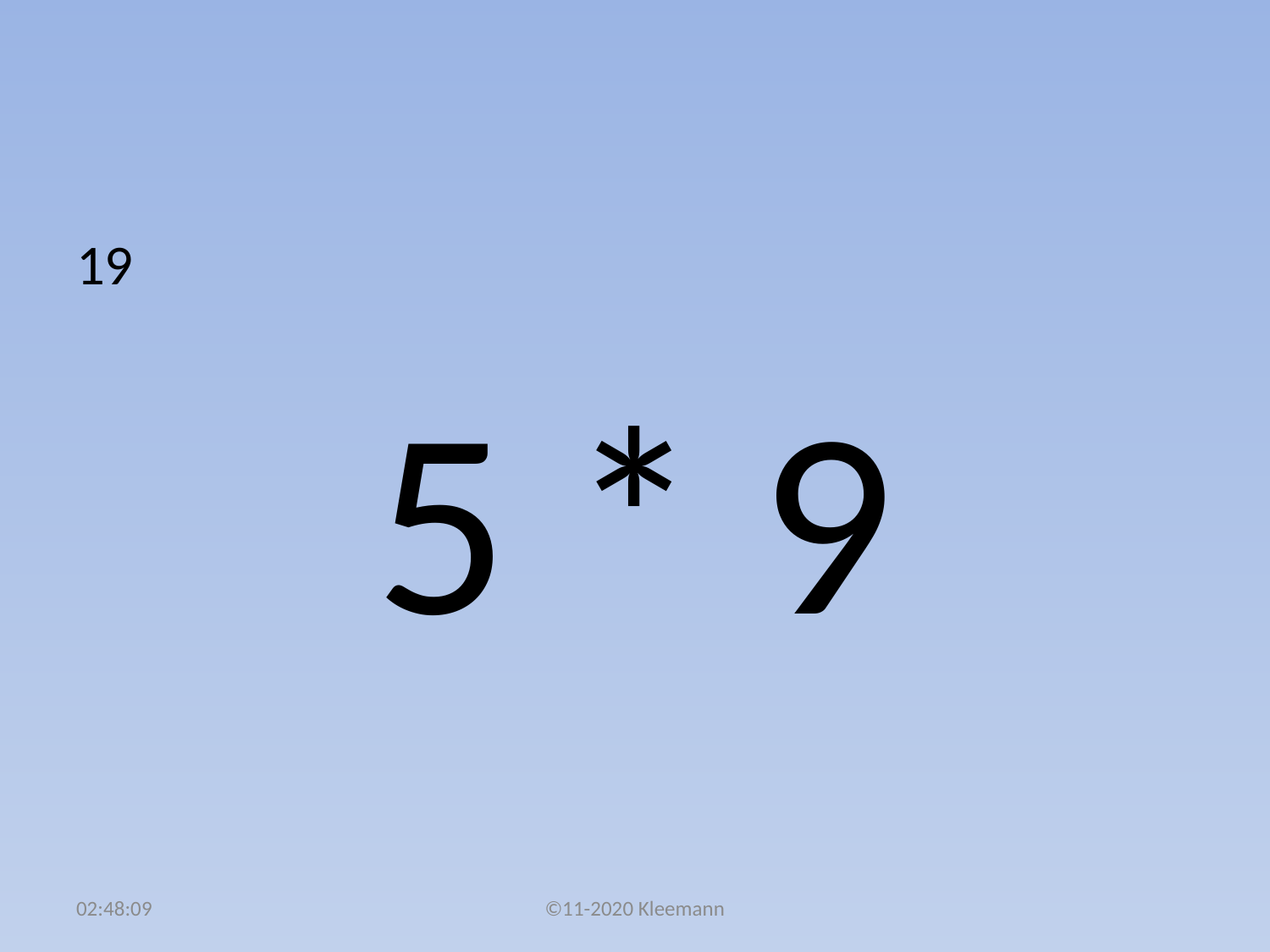

#
19
5 * 9
02:48:09
©11-2020 Kleemann